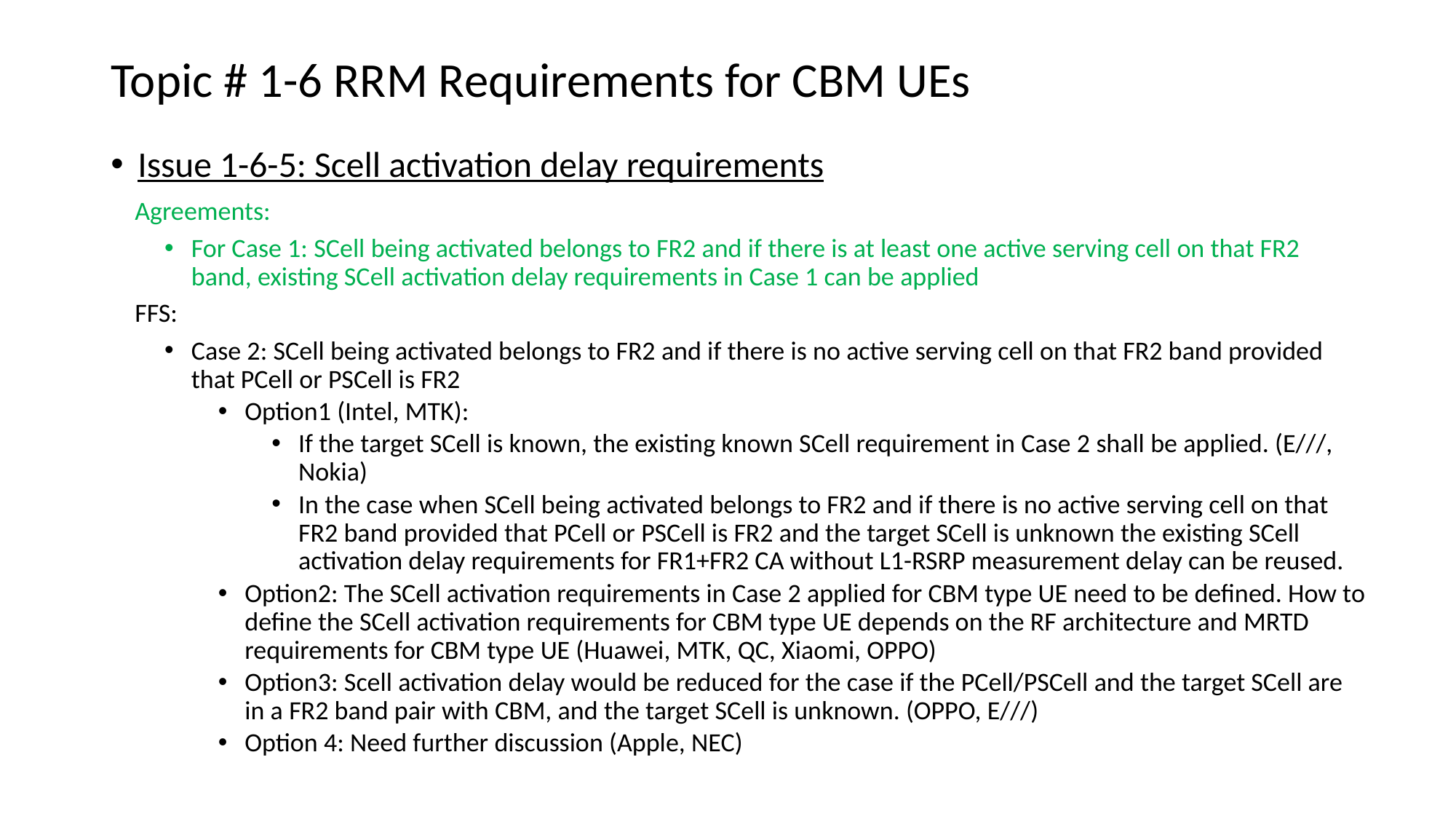

# Topic # 1-6 RRM Requirements for CBM UEs
Issue 1-6-5: Scell activation delay requirements
    Agreements:
For Case 1: SCell being activated belongs to FR2 and if there is at least one active serving cell on that FR2 band, existing SCell activation delay requirements in Case 1 can be applied
    FFS:
Case 2: SCell being activated belongs to FR2 and if there is no active serving cell on that FR2 band provided that PCell or PSCell is FR2
Option1 (Intel, MTK):
If the target SCell is known, the existing known SCell requirement in Case 2 shall be applied. (E///, Nokia)
In the case when SCell being activated belongs to FR2 and if there is no active serving cell on that FR2 band provided that PCell or PSCell is FR2 and the target SCell is unknown the existing SCell activation delay requirements for FR1+FR2 CA without L1-RSRP measurement delay can be reused.
Option2: The SCell activation requirements in Case 2 applied for CBM type UE need to be defined. How to define the SCell activation requirements for CBM type UE depends on the RF architecture and MRTD requirements for CBM type UE (Huawei, MTK, QC, Xiaomi, OPPO)
Option3: Scell activation delay would be reduced for the case if the PCell/PSCell and the target SCell are in a FR2 band pair with CBM, and the target SCell is unknown. (OPPO, E///)
Option 4: Need further discussion (Apple, NEC)